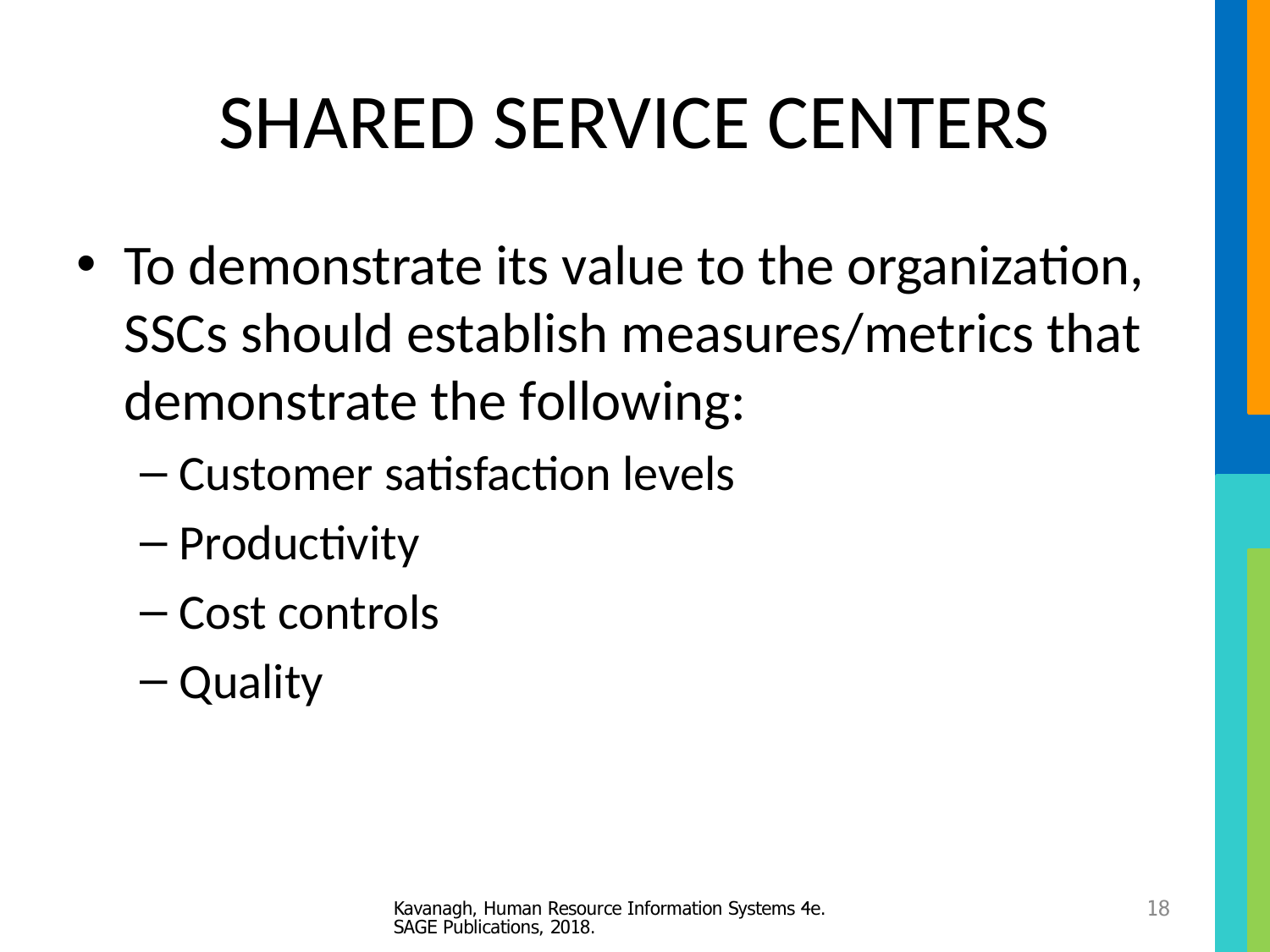

# SHARED SERVICE CENTERS
To demonstrate its value to the organization, SSCs should establish measures/metrics that demonstrate the following:
Customer satisfaction levels
Productivity
Cost controls
Quality

Kavanagh, Human Resource Information Systems 4e. SAGE Publications, 2018.
18